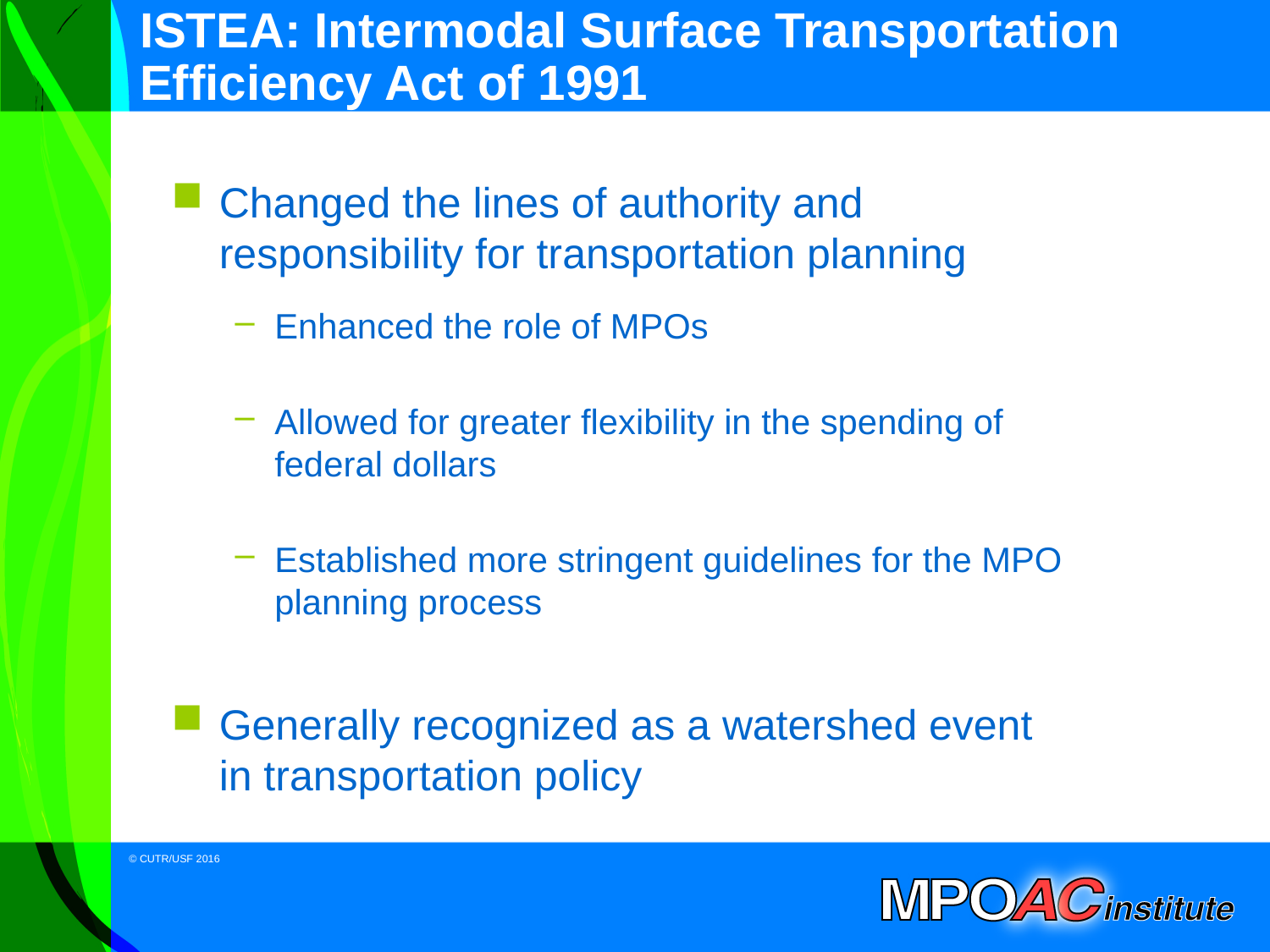

# ISTEA: Intermodal Surface Transportation Efficiency Act of 1991
Changed the lines of authority and responsibility for transportation planning

Enhanced the role of MPOs

Allowed for greater flexibility in the spending of federal dollars

Established more stringent guidelines for the MPO planning process

Generally recognized as a watershed event in transportation policy